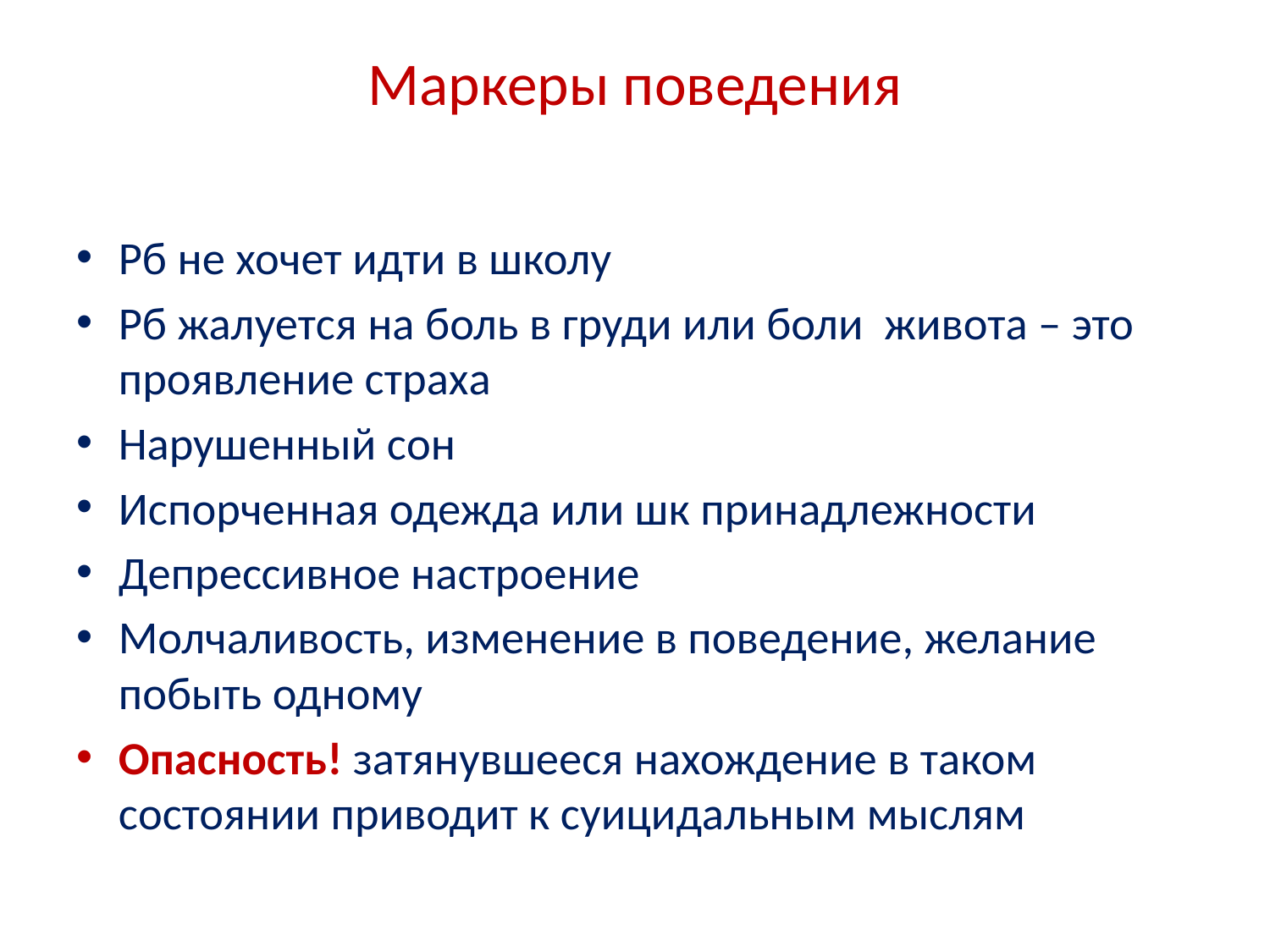

# Маркеры поведения
Рб не хочет идти в школу
Рб жалуется на боль в груди или боли  живота – это проявление страха
Нарушенный сон
Испорченная одежда или шк принадлежности
Депрессивное настроение
Молчаливость, изменение в поведение, желание побыть одному
Опасность! затянувшееся нахождение в таком состоянии приводит к суицидальным мыслям